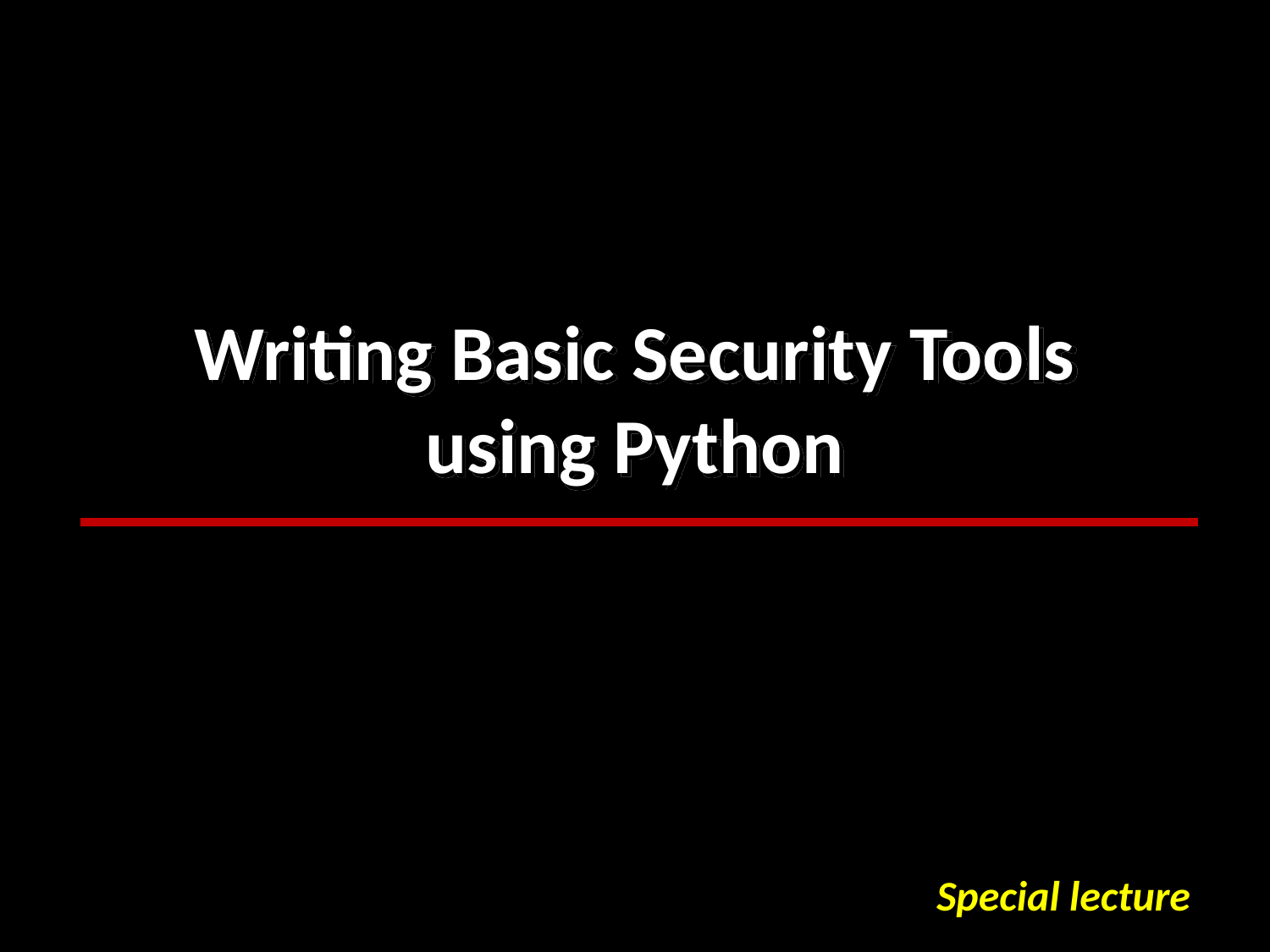

# Writing Basic Security Tools using Python
Special lecture